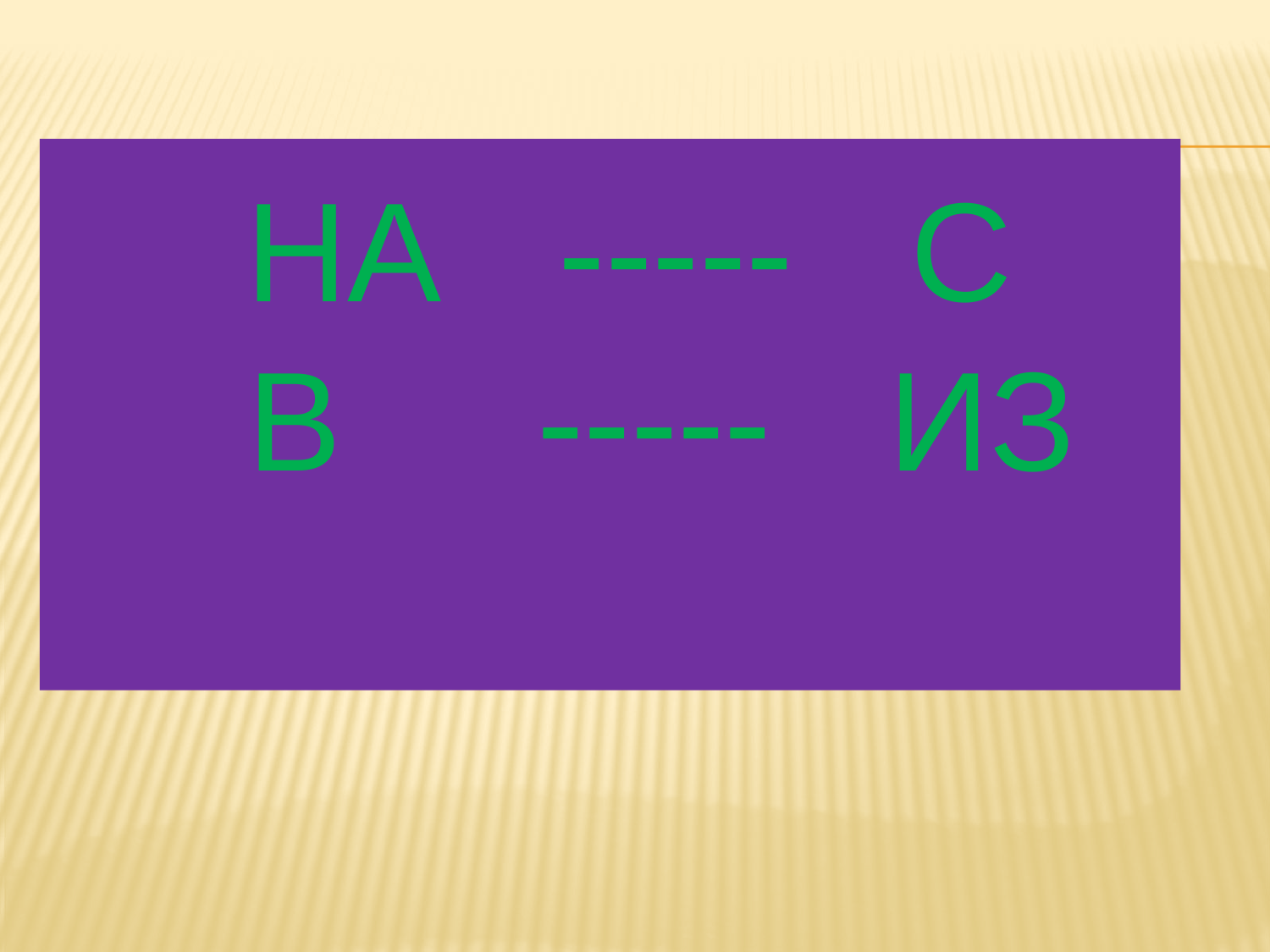

# НА   -----   С В     -----   ИЗ